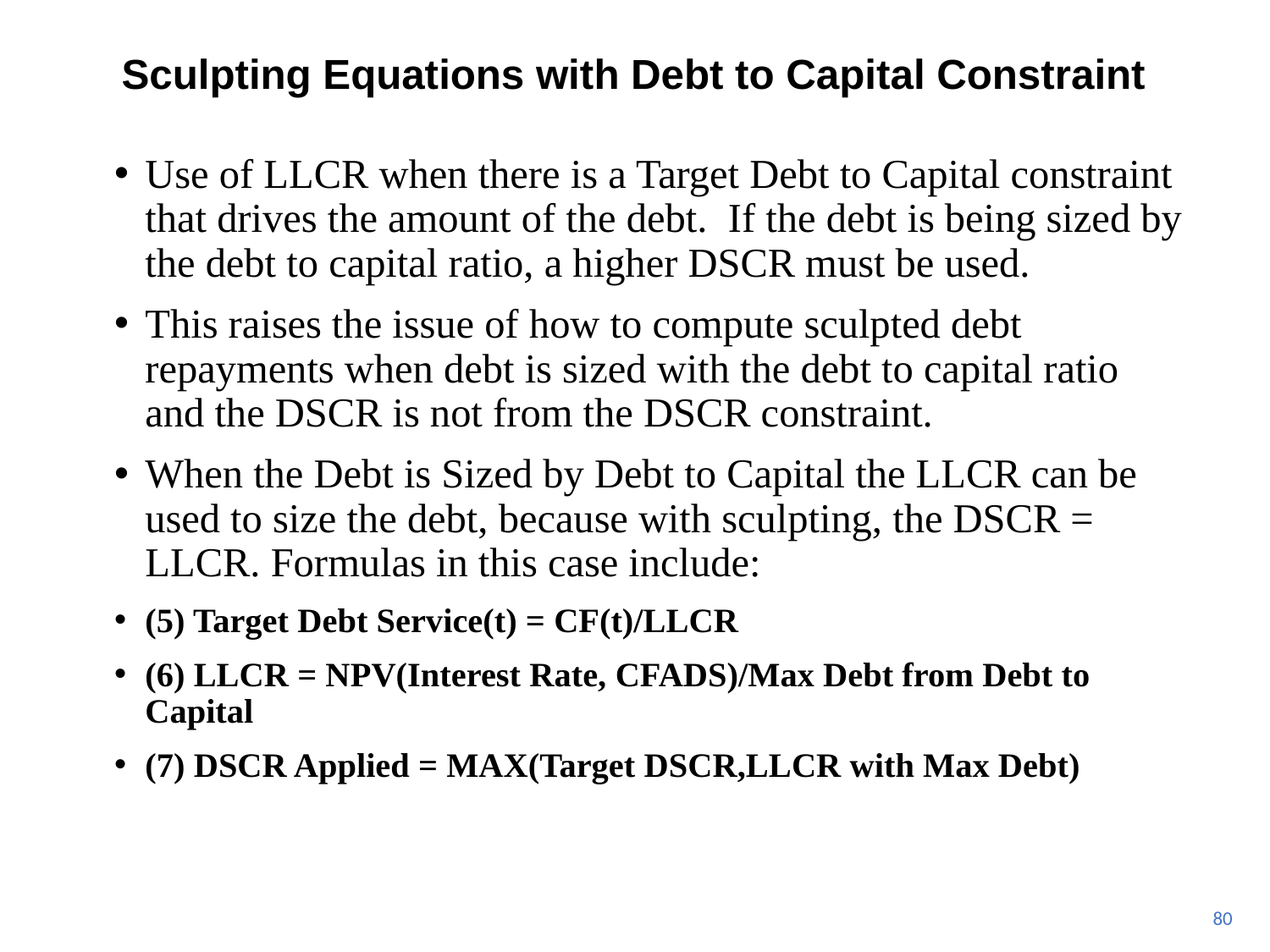

# Sculpting Equations with Debt to Capital Constraint
Use of LLCR when there is a Target Debt to Capital constraint that drives the amount of the debt.  If the debt is being sized by the debt to capital ratio, a higher DSCR must be used.
This raises the issue of how to compute sculpted debt repayments when debt is sized with the debt to capital ratio and the DSCR is not from the DSCR constraint.
When the Debt is Sized by Debt to Capital the LLCR can be used to size the debt, because with sculpting, the DSCR = LLCR. Formulas in this case include:
(5) Target Debt Service(t) = CF(t)/LLCR
(6) LLCR = NPV(Interest Rate, CFADS)/Max Debt from Debt to Capital
(7) DSCR Applied = MAX(Target DSCR,LLCR with Max Debt)
80